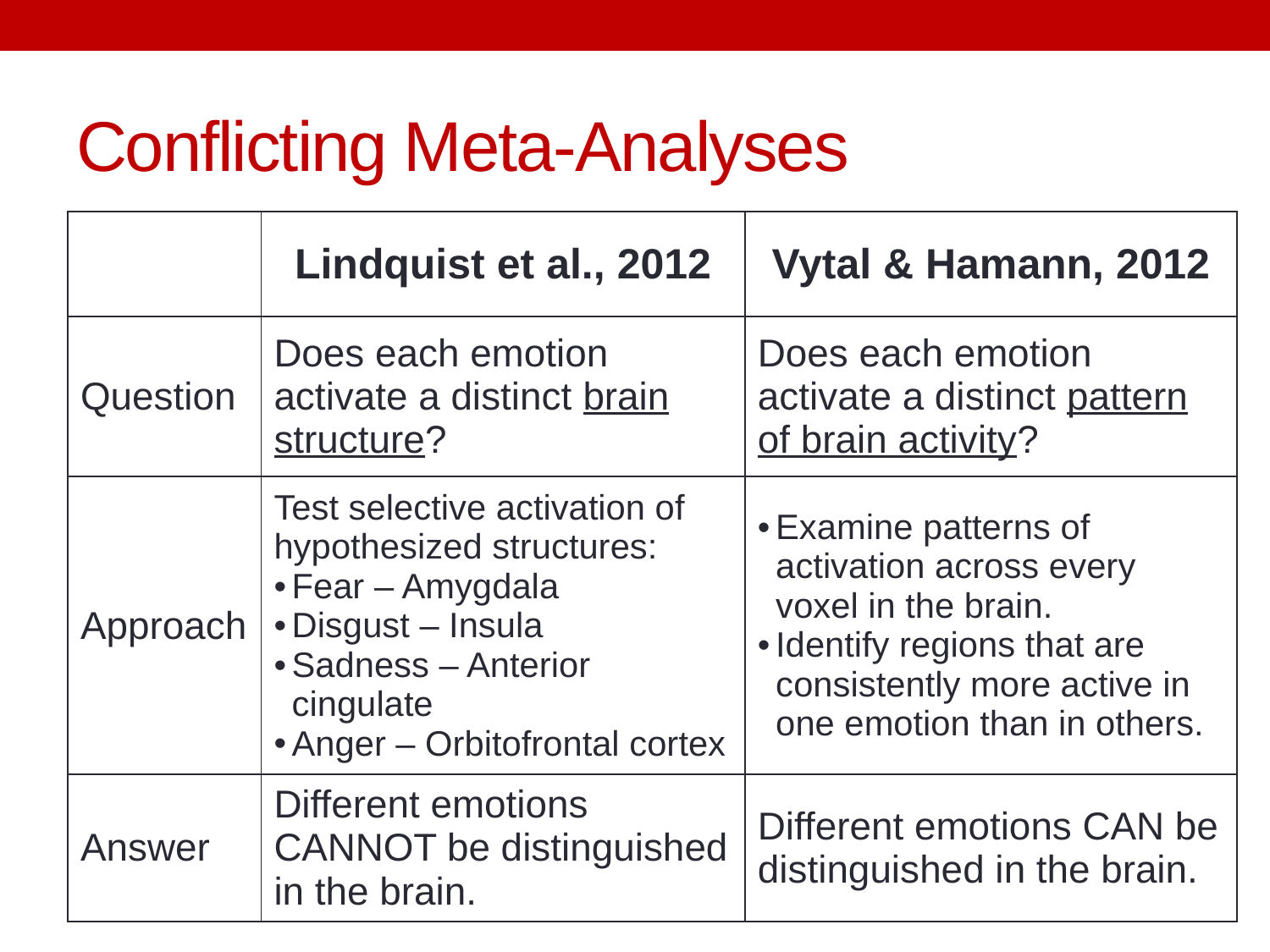

# Conflicting Meta-Analyses
|  | Lindquist et al., 2012 | Vytal & Hamann, 2012 |
| --- | --- | --- |
| Question | Does each emotion activate a distinct brain structure? | Does each emotion activate a distinct pattern of brain activity? |
| Approach | Test selective activation of hypothesized structures: Fear – Amygdala Disgust – Insula Sadness – Anterior cingulate Anger – Orbitofrontal cortex | Examine patterns of activation across every voxel in the brain. Identify regions that are consistently more active in one emotion than in others. |
| Answer | Different emotions CANNOT be distinguished in the brain. | Different emotions CAN be distinguished in the brain. |